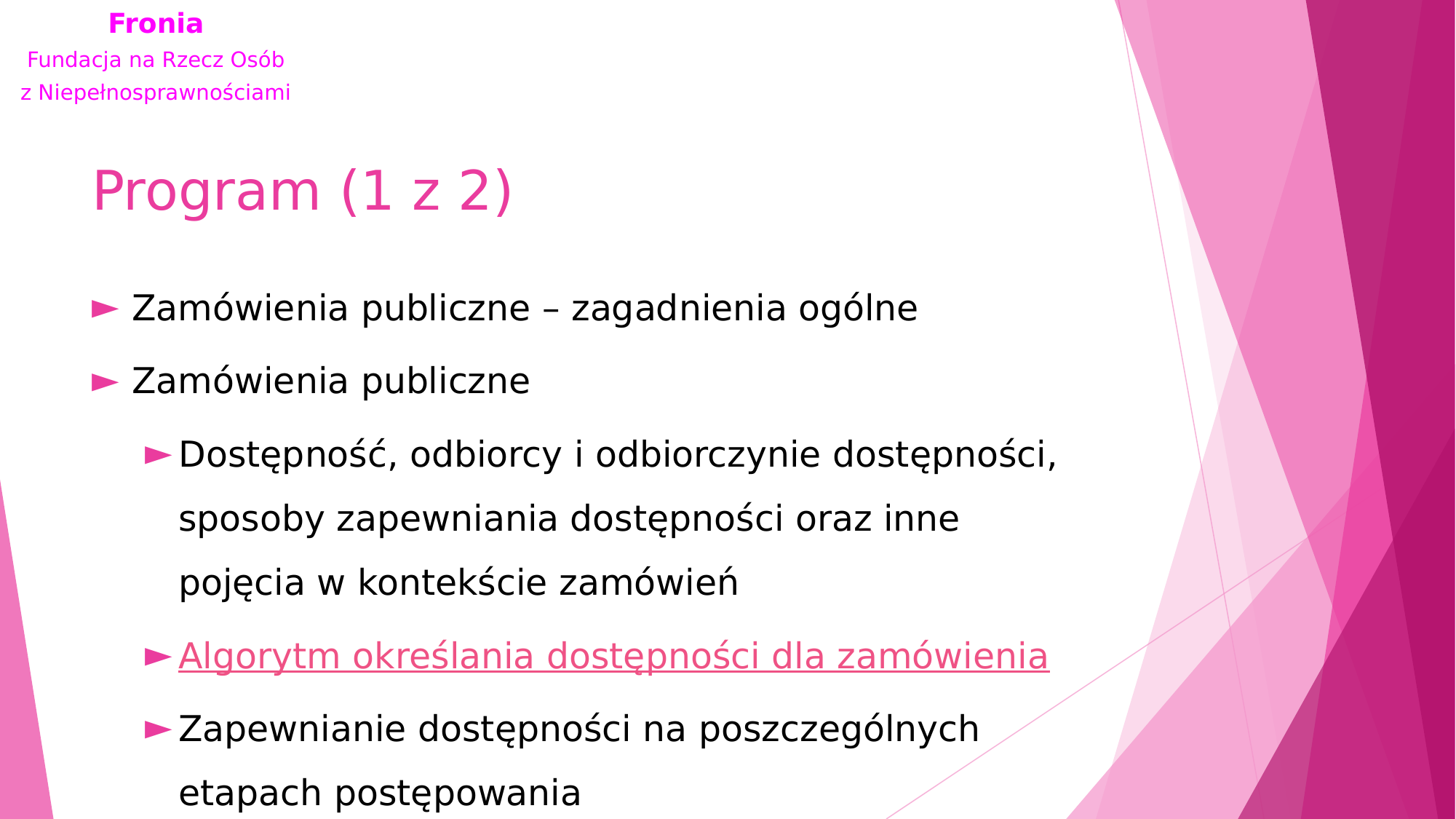

# Program (1 z 2)
Zamówienia publiczne – zagadnienia ogólne
Zamówienia publiczne
Dostępność, odbiorcy i odbiorczynie dostępności, sposoby zapewniania dostępności oraz inne pojęcia w kontekście zamówień
Algorytm określania dostępności dla zamówienia
Zapewnianie dostępności na poszczególnych etapach postępowania